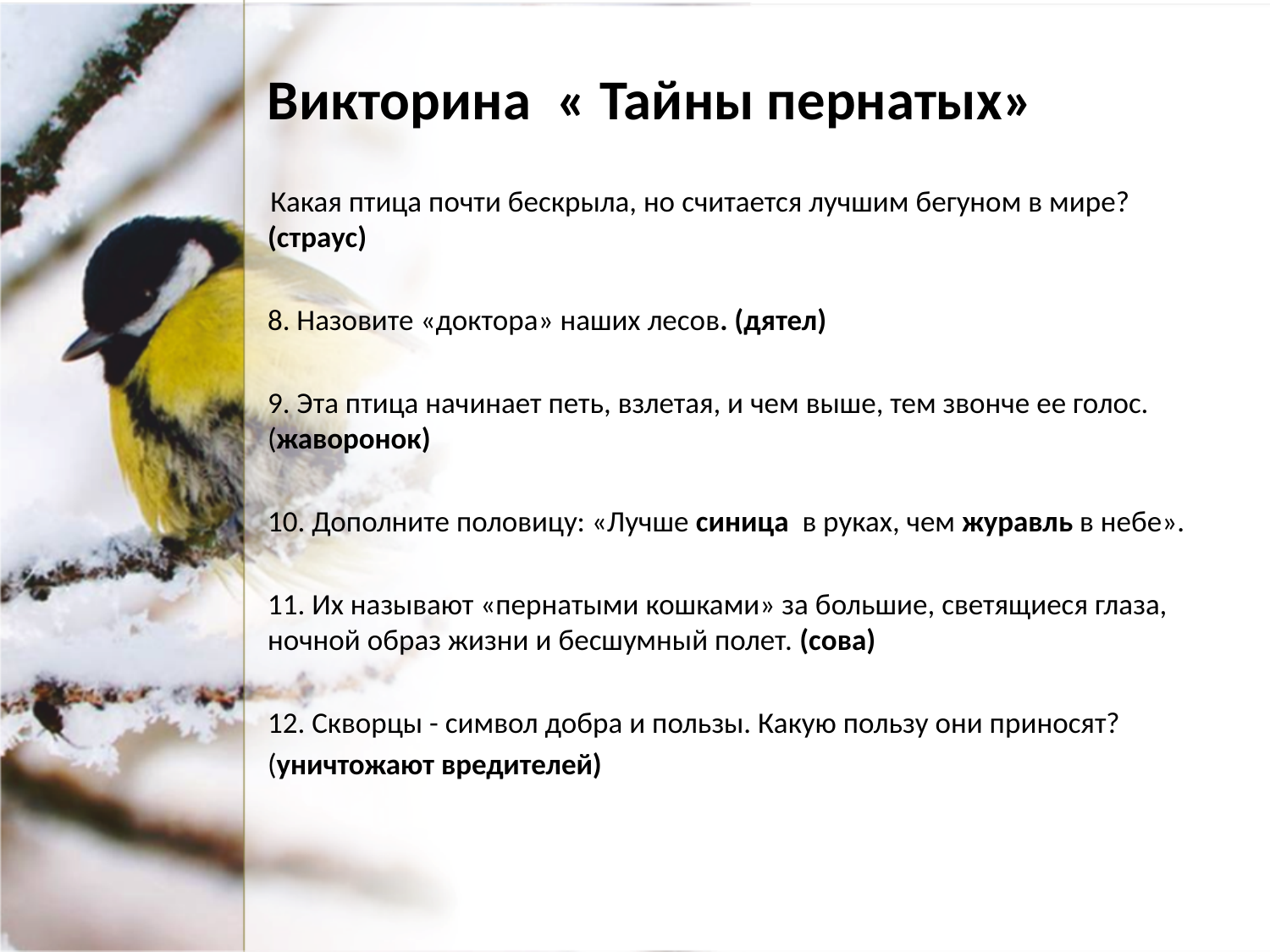

Викторина  « Тайны пернатых»
 Какая птица почти бескрыла, но считается лучшим бегуном в мире?  (страус)

8. Назовите «доктора» наших лесов. (дятел)

9. Эта птица начинает петь, взлетая, и чем выше, тем звонче ее голос. (жаворонок)

10. Дополните половицу: «Лучше синица  в руках, чем журавль в небе».

11. Их называют «пернатыми кошками» за большие, светящиеся глаза, ночной образ жизни и бесшумный полет. (сова)

12. Скворцы - символ добра и пользы. Какую пользу они приносят?
(уничтожают вредителей)